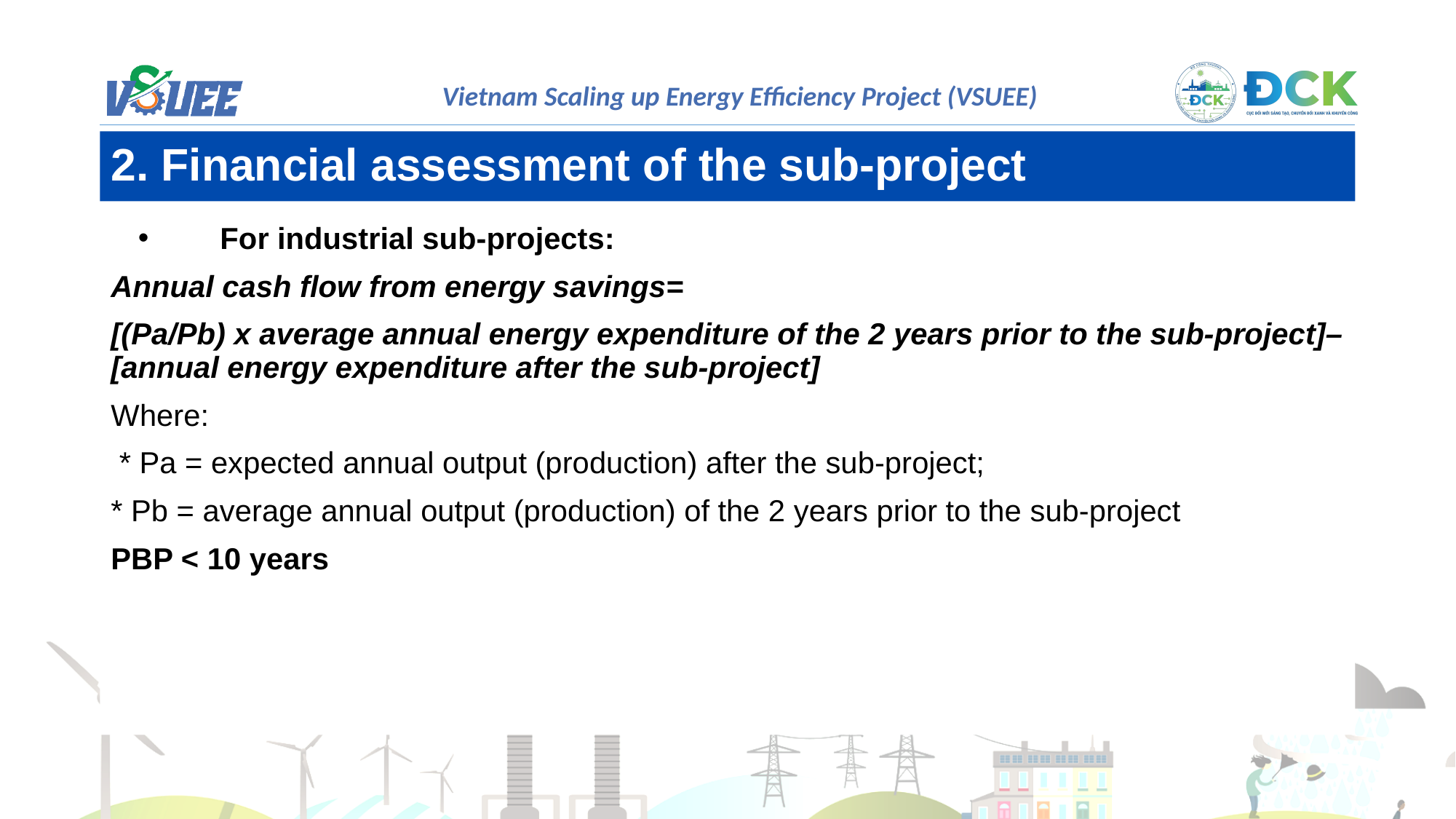

2. Financial assessment of the sub-project
For industrial sub-projects:
Annual cash flow from energy savings=
[(Pa/Pb) x average annual energy expenditure of the 2 years prior to the sub-project]– [annual energy expenditure after the sub-project]
Where:
 * Pa = expected annual output (production) after the sub-project;
* Pb = average annual output (production) of the 2 years prior to the sub-project
PBP < 10 years